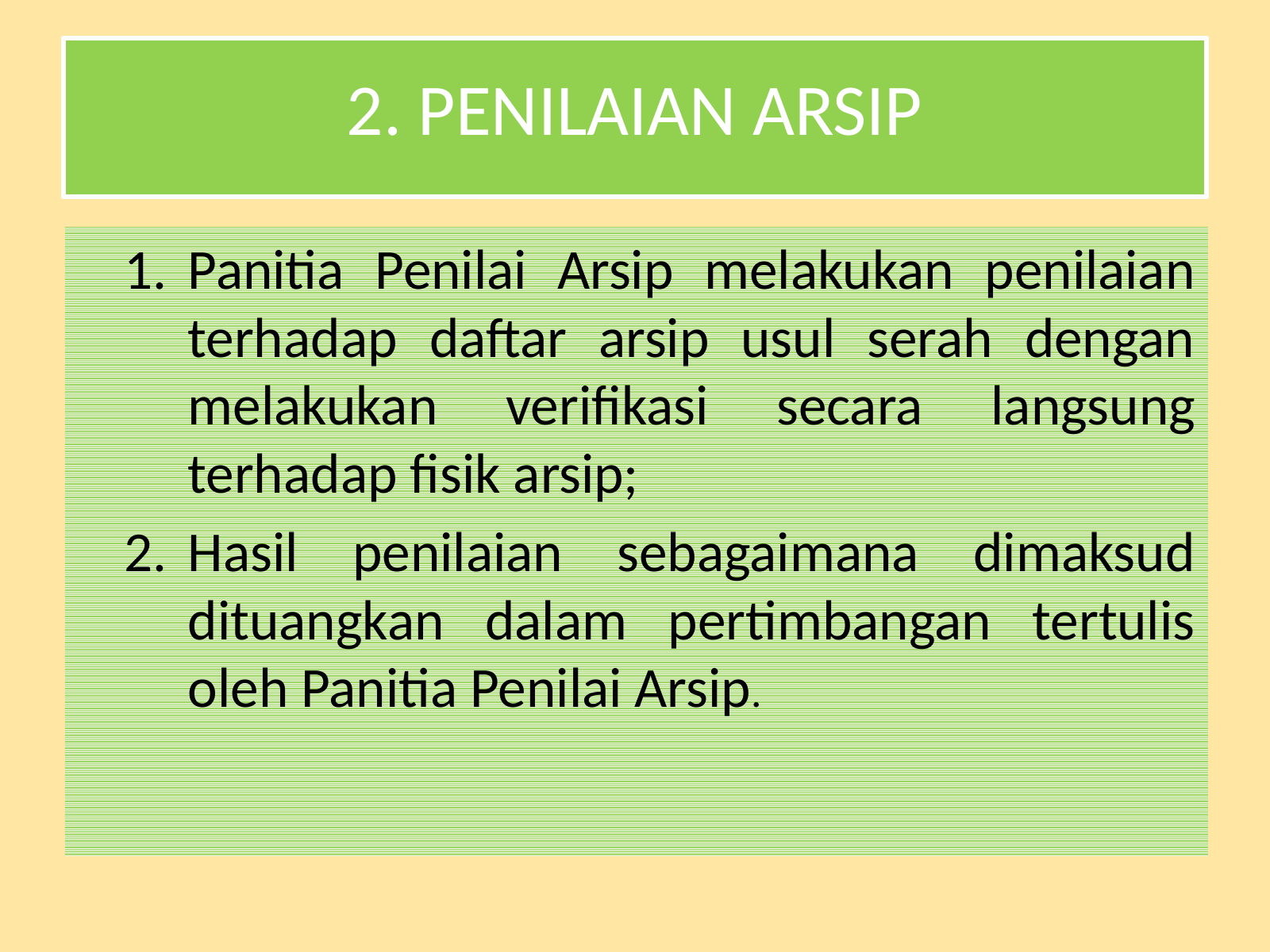

# 2. PENILAIAN ARSIP
Panitia Penilai Arsip melakukan penilaian terhadap daftar arsip usul serah dengan melakukan verifikasi secara langsung terhadap fisik arsip;
Hasil penilaian sebagaimana dimaksud dituangkan dalam pertimbangan tertulis oleh Panitia Penilai Arsip.